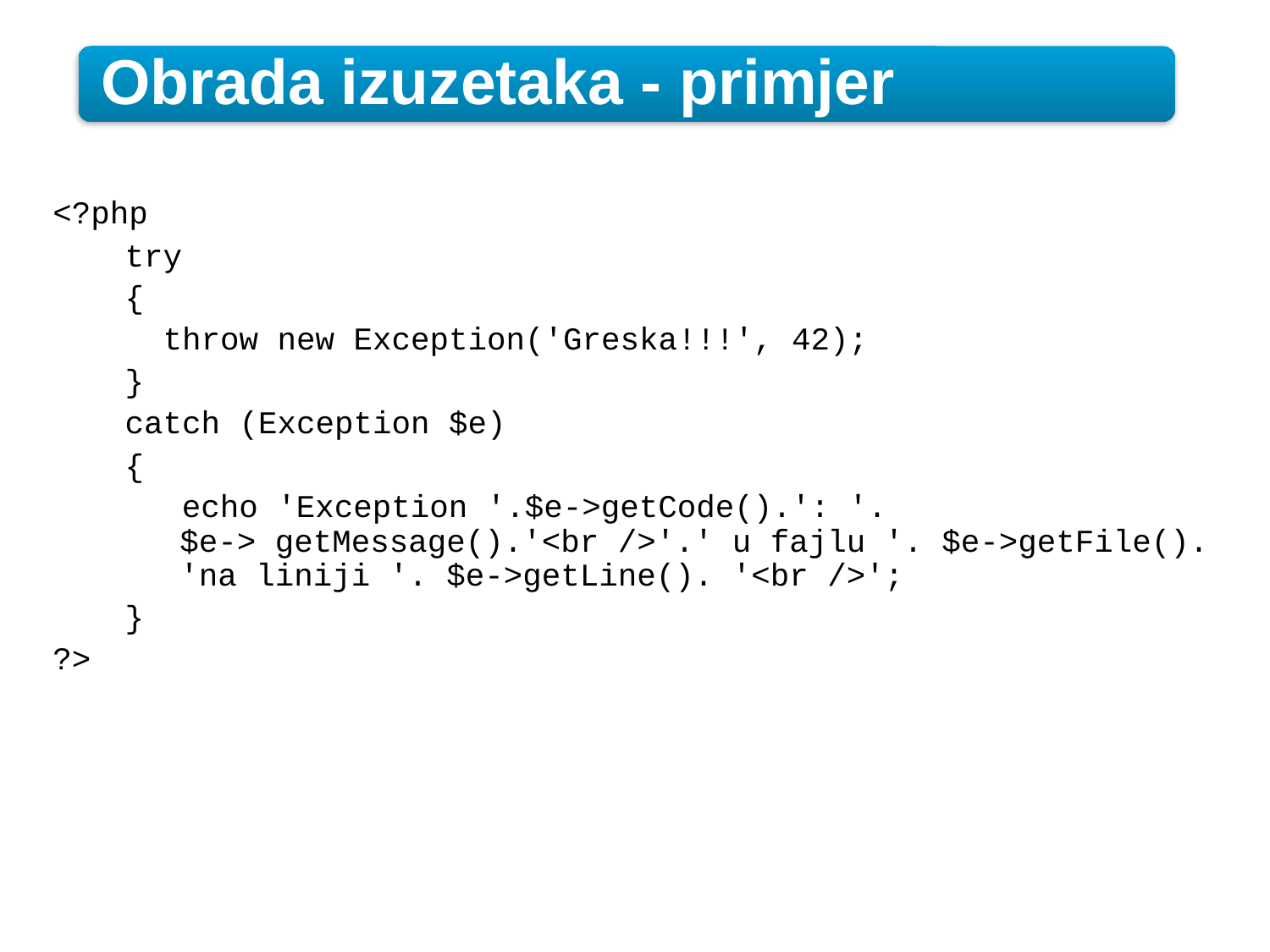

Obrada izuzetaka - primjer
<?php
try
{
throw new Exception('Greska!!!', 42);
}
catch (Exception $e)
{
echo 'Exception '.$e->getCode().': '.
$e-> getMessage().'<br />'.' u fajlu '. $e->getFile().
'na liniji '. $e->getLine(). '<br />';
}
?>
5